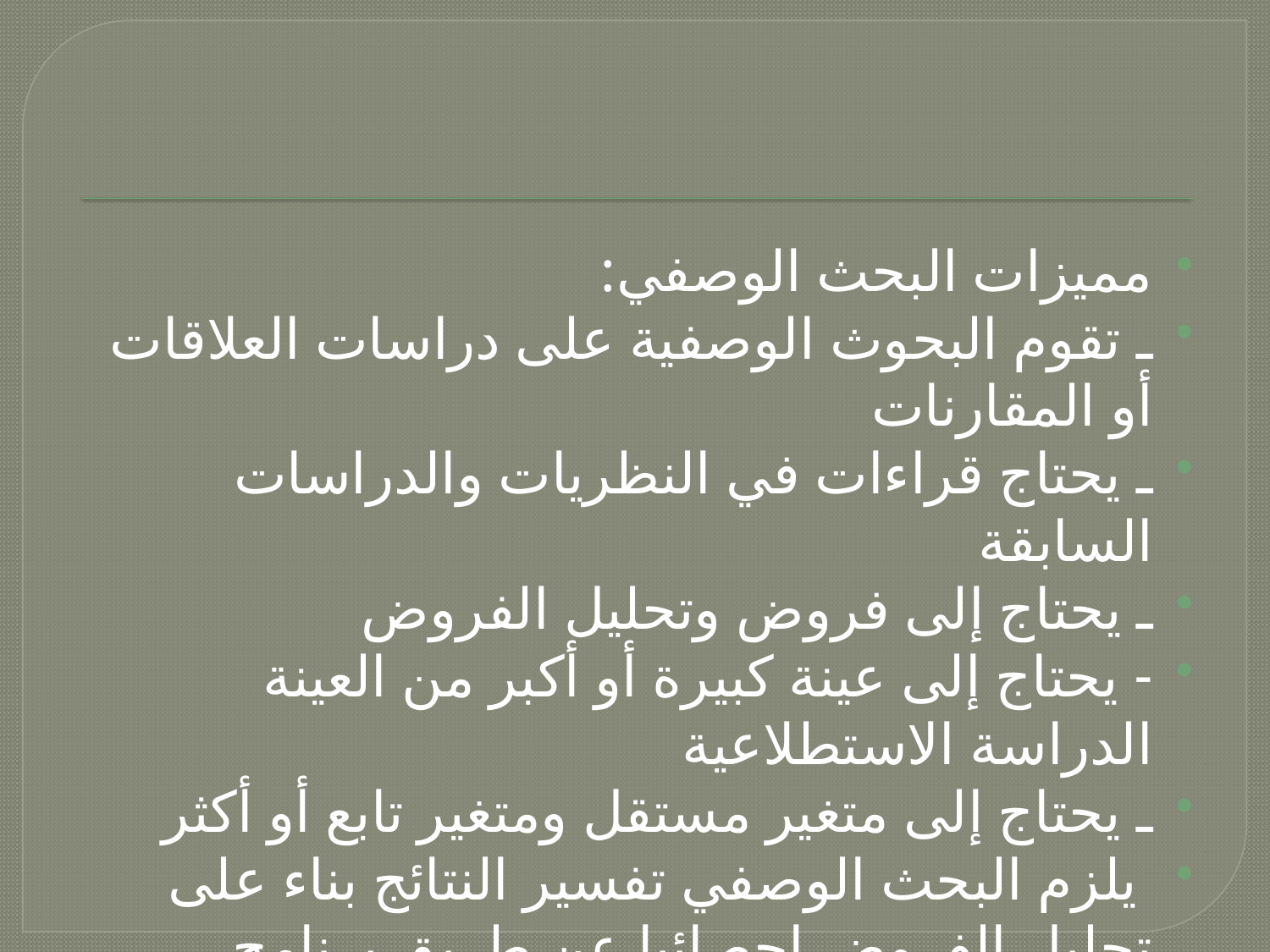

#
مميزات البحث الوصفي:
ـ تقوم البحوث الوصفية على دراسات العلاقات أو المقارنات
ـ يحتاج قراءات في النظريات والدراسات السابقة
ـ يحتاج إلى فروض وتحليل الفروض
- يحتاج إلى عينة كبيرة أو أكبر من العينة الدراسة الاستطلاعية
ـ يحتاج إلى متغير مستقل ومتغير تابع أو أكثر
 يلزم البحث الوصفي تفسير النتائج بناء على تحليل الفروض إحصائيا عن طريق برنامج الأحصائي SPSS